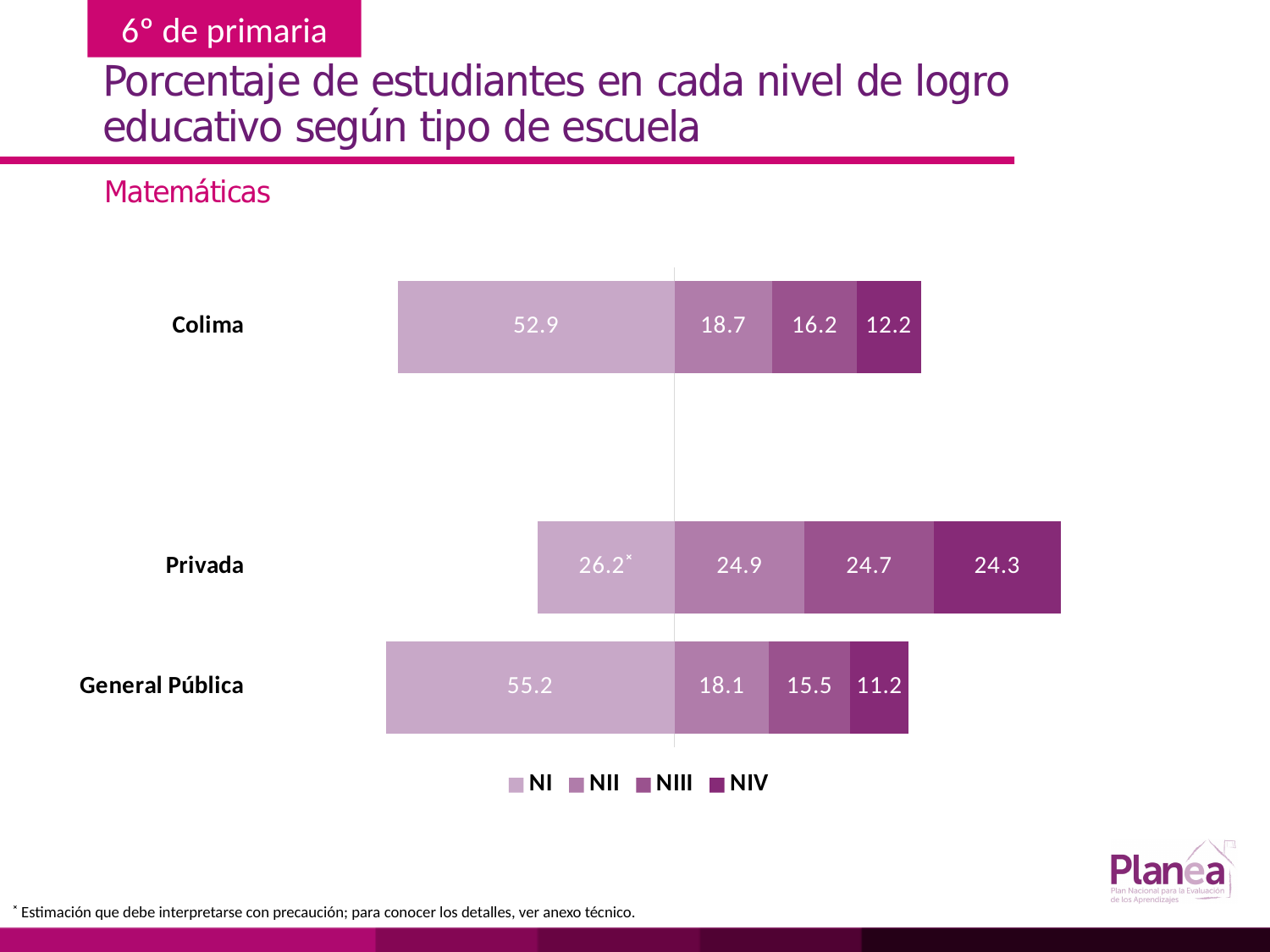

# Porcentaje de estudiantes en cada nivel de logro educativo según tipo de escuela

Matemáticas

### Chart

| Category |  |  |  |  |
|---|---|---|---|---|
| General Pública | -55.2 | 18.1 | 15.5 | 11.2 |
| Privada | -26.2 | 24.9 | 24.7 | 24.3 |
|  | None | None | None | None |
| Colima | -52.9 | 18.7 | 16.2 | 12.2 |
˟ Estimación que debe interpretarse con precaución; para conocer los detalles, ver anexo técnico.